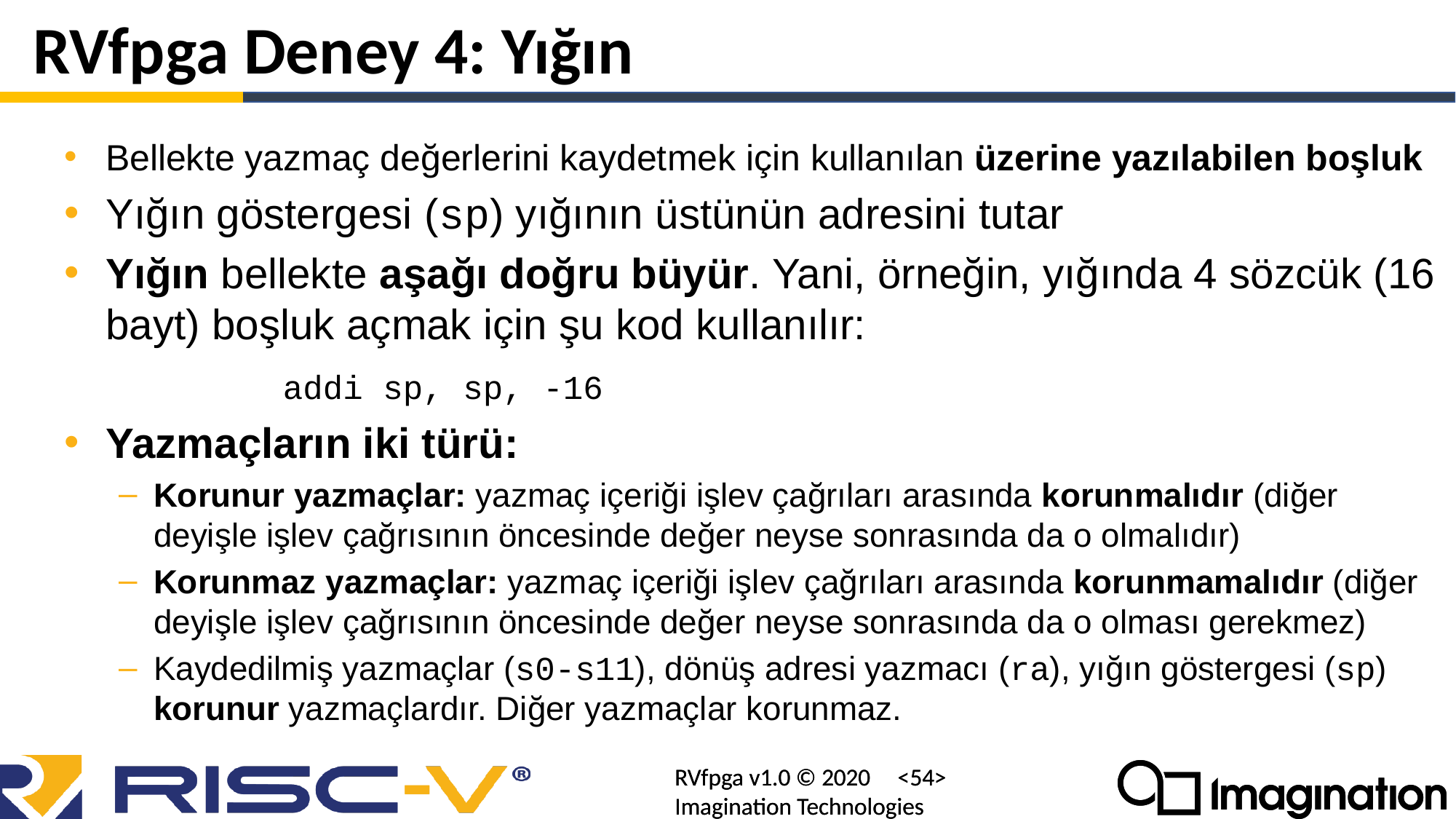

# RVfpga Deney 4: Yığın
Bellekte yazmaç değerlerini kaydetmek için kullanılan üzerine yazılabilen boşluk
Yığın göstergesi (sp) yığının üstünün adresini tutar
Yığın bellekte aşağı doğru büyür. Yani, örneğin, yığında 4 sözcük (16 bayt) boşluk açmak için şu kod kullanılır:
   		addi sp, sp, -16
Yazmaçların iki türü:
Korunur yazmaçlar: yazmaç içeriği işlev çağrıları arasında korunmalıdır (diğer deyişle işlev çağrısının öncesinde değer neyse sonrasında da o olmalıdır)
Korunmaz yazmaçlar: yazmaç içeriği işlev çağrıları arasında korunmamalıdır (diğer deyişle işlev çağrısının öncesinde değer neyse sonrasında da o olması gerekmez)
Kaydedilmiş yazmaçlar (s0-s11), dönüş adresi yazmacı (ra), yığın göstergesi (sp) korunur yazmaçlardır. Diğer yazmaçlar korunmaz.